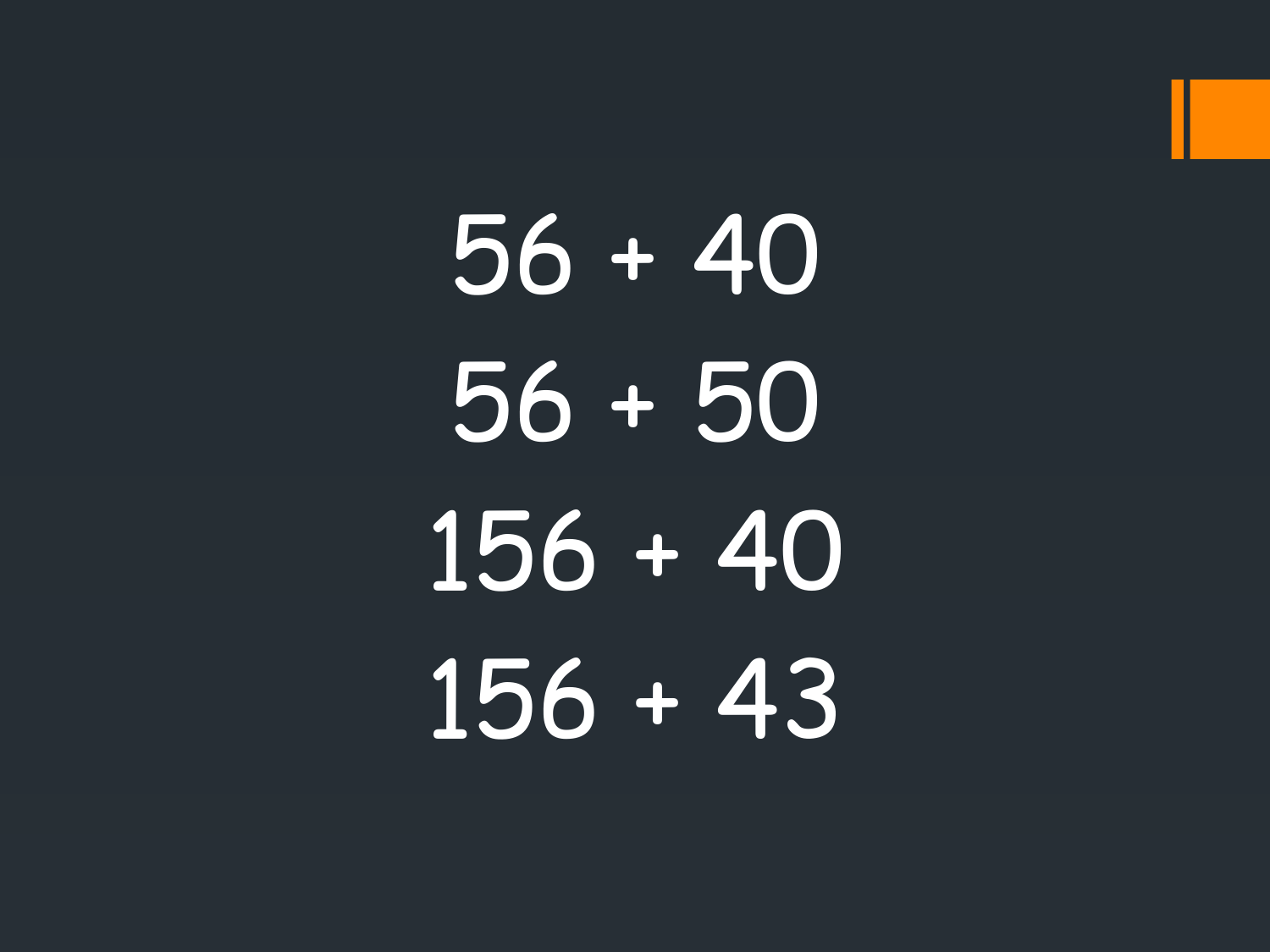

56 + 40
56 + 50
156 + 40
156 + 43